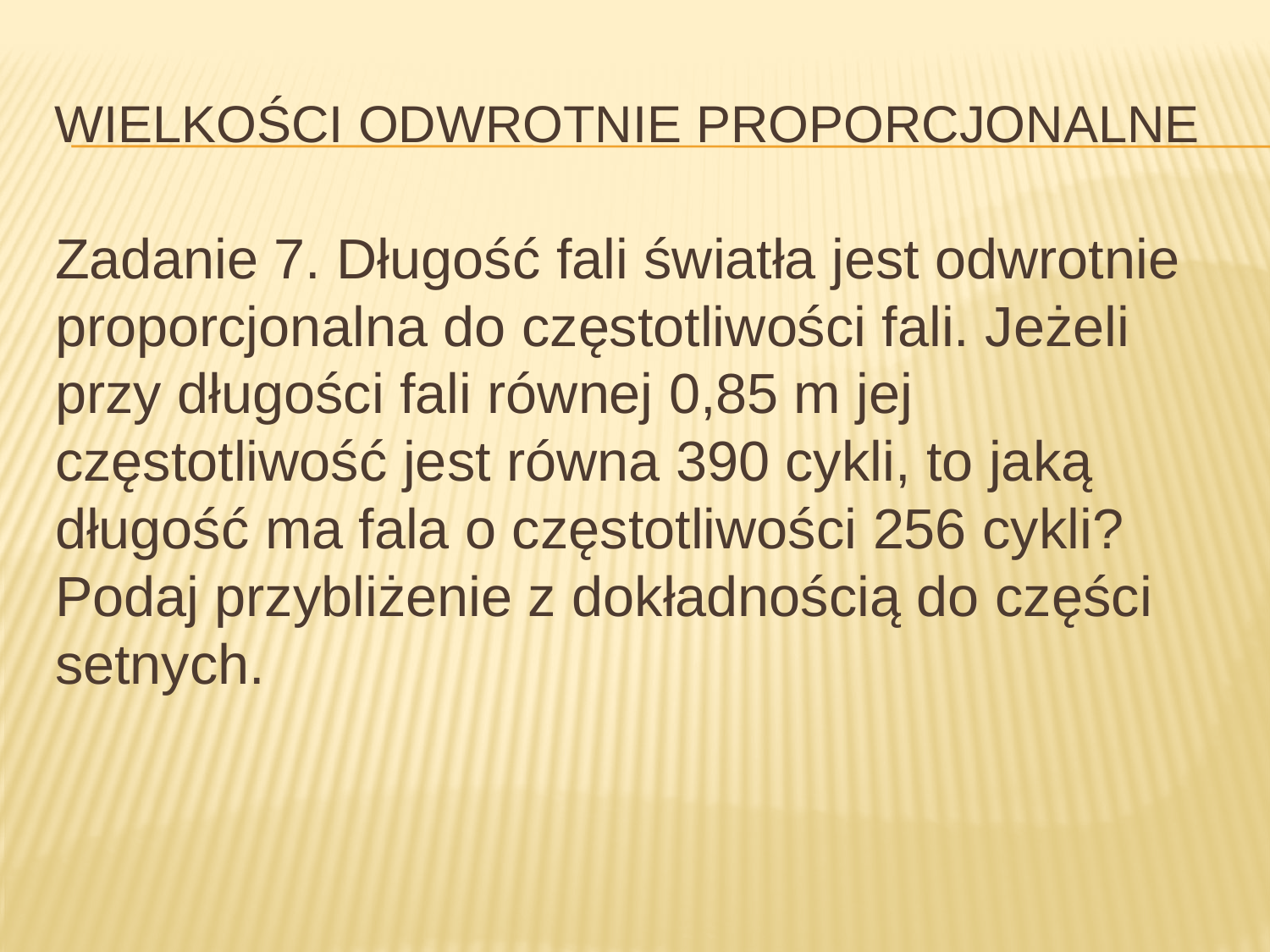

# Wielkości odwrotnie proporcjonalne
Zadanie 7. Długość fali światła jest odwrotnie proporcjonalna do częstotliwości fali. Jeżeli przy długości fali równej 0,85 m jej częstotliwość jest równa 390 cykli, to jaką długość ma fala o częstotliwości 256 cykli? Podaj przybliżenie z dokładnością do części setnych.